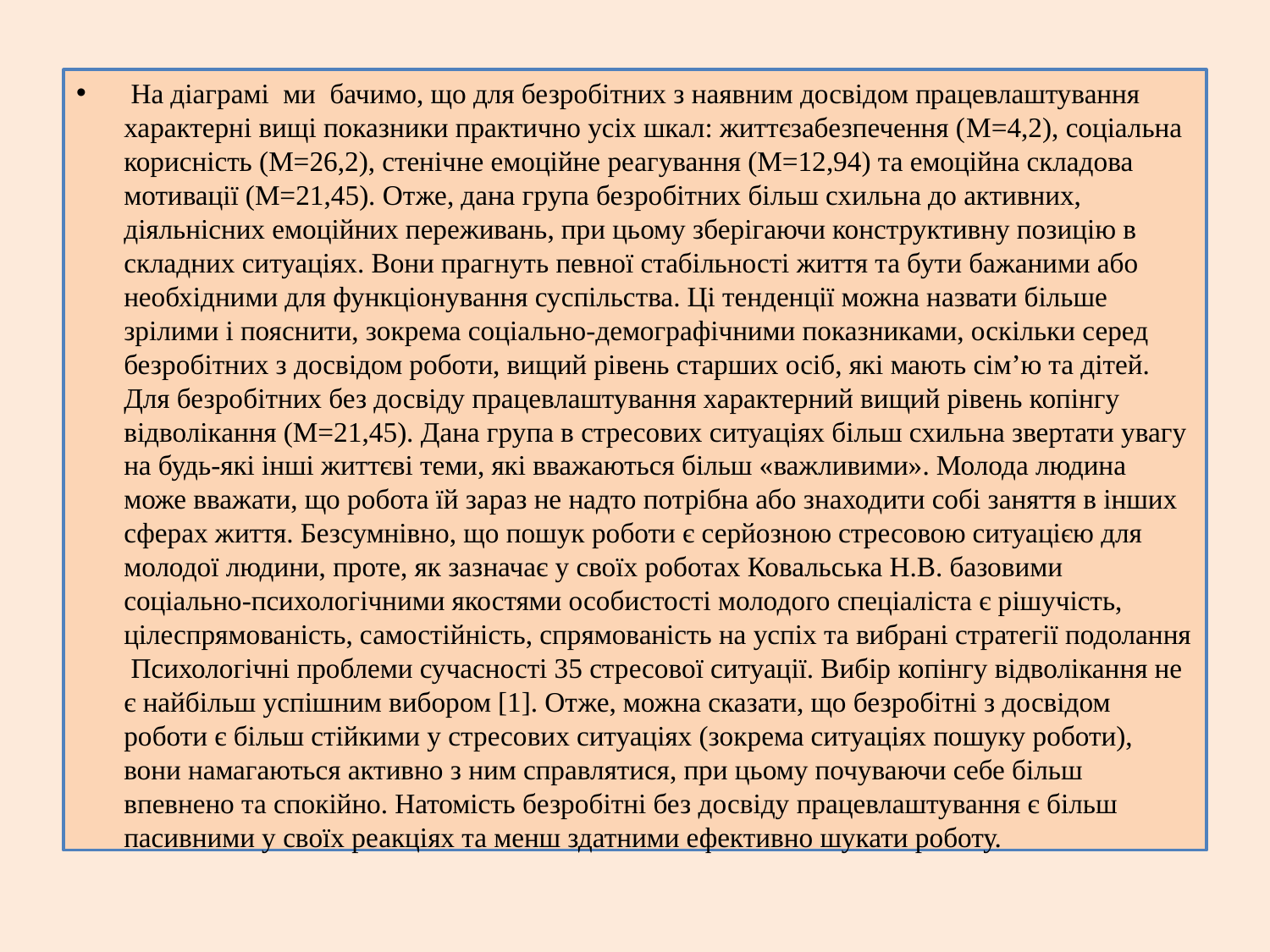

На діаграмі  ми  бачимо, що для безробітних з наявним досвідом працевлаштування характерні вищі показники практично усіх шкал: життєзабезпечення (M=4,2), соціальна корисність (М=26,2), стенічне емоційне реагування (М=12,94) та емоційна складова мотивації (М=21,45). Отже, дана група безробітних більш схильна до активних, діяльнісних емоційних переживань, при цьому зберігаючи конструктивну позицію в складних ситуаціях. Вони прагнуть певної стабільності життя та бути бажаними або необхідними для функціонування суспільства. Ці тенденції можна назвати більше зрілими і пояснити, зокрема соціально-демографічними показниками, оскільки серед безробітних з досвідом роботи, вищий рівень старших осіб, які мають сім’ю та дітей. Для безробітних без досвіду працевлаштування характерний вищий рівень копінгу відволікання (М=21,45). Дана група в стресових ситуаціях більш схильна звертати увагу на будь-які інші життєві теми, які вважаються більш «важливими». Молода людина може вважати, що робота їй зараз не надто потрібна або знаходити собі заняття в інших сферах життя. Безсумнівно, що пошук роботи є серйозною стресовою ситуацією для молодої людини, проте, як зазначає у своїх роботах Ковальська Н.В. базовими соціально-психологічними якостями особистості молодого спеціаліста є рішучість, цілеспрямованість, самостійність, спрямованість на успіх та вибрані стратегії подолання  Психологічні проблеми сучасності 35 стресової ситуації. Вибір копінгу відволікання не є найбільш успішним вибором [1]. Отже, можна сказати, що безробітні з досвідом роботи є більш стійкими у стресових ситуаціях (зокрема ситуаціях пошуку роботи), вони намагаються активно з ним справлятися, при цьому почуваючи себе більш впевнено та спокійно. Натомість безробітні без досвіду працевлаштування є більш пасивними у своїх реакціях та менш здатними ефективно шукати роботу.